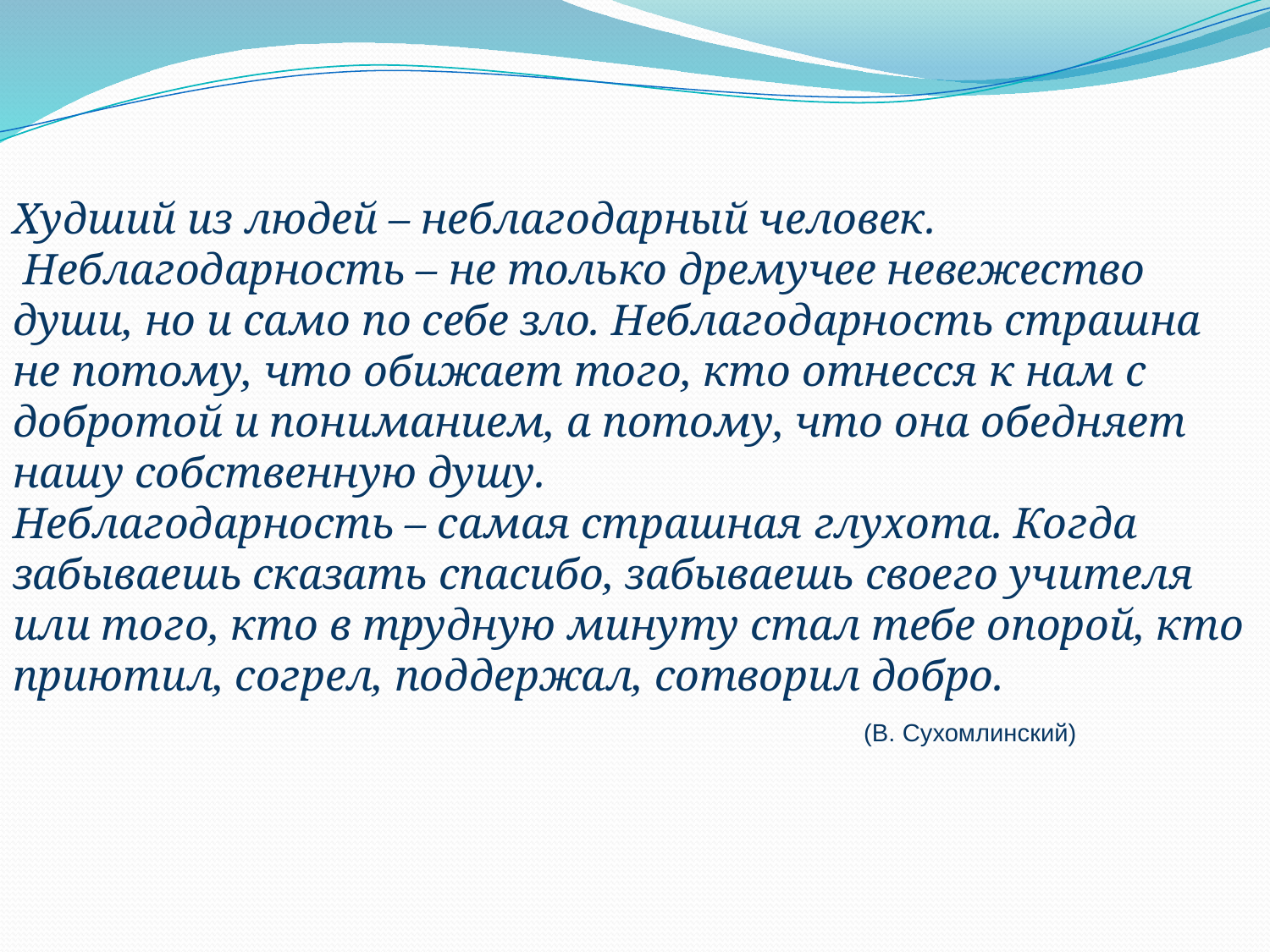

Худший из людей – неблагодарный человек.
 Неблагодарность – не только дремучее невежество души, но и само по себе зло. Неблагодарность страшна не потому, что обижает того, кто отнесся к нам с добротой и пониманием, а потому, что она обедняет нашу собственную душу.
Неблагодарность – самая страшная глухота. Когда забываешь сказать спасибо, забываешь своего учителя или того, кто в трудную минуту стал тебе опорой, кто приютил, согрел, поддержал, сотворил добро.
                                                                                                        (В. Сухомлинский)